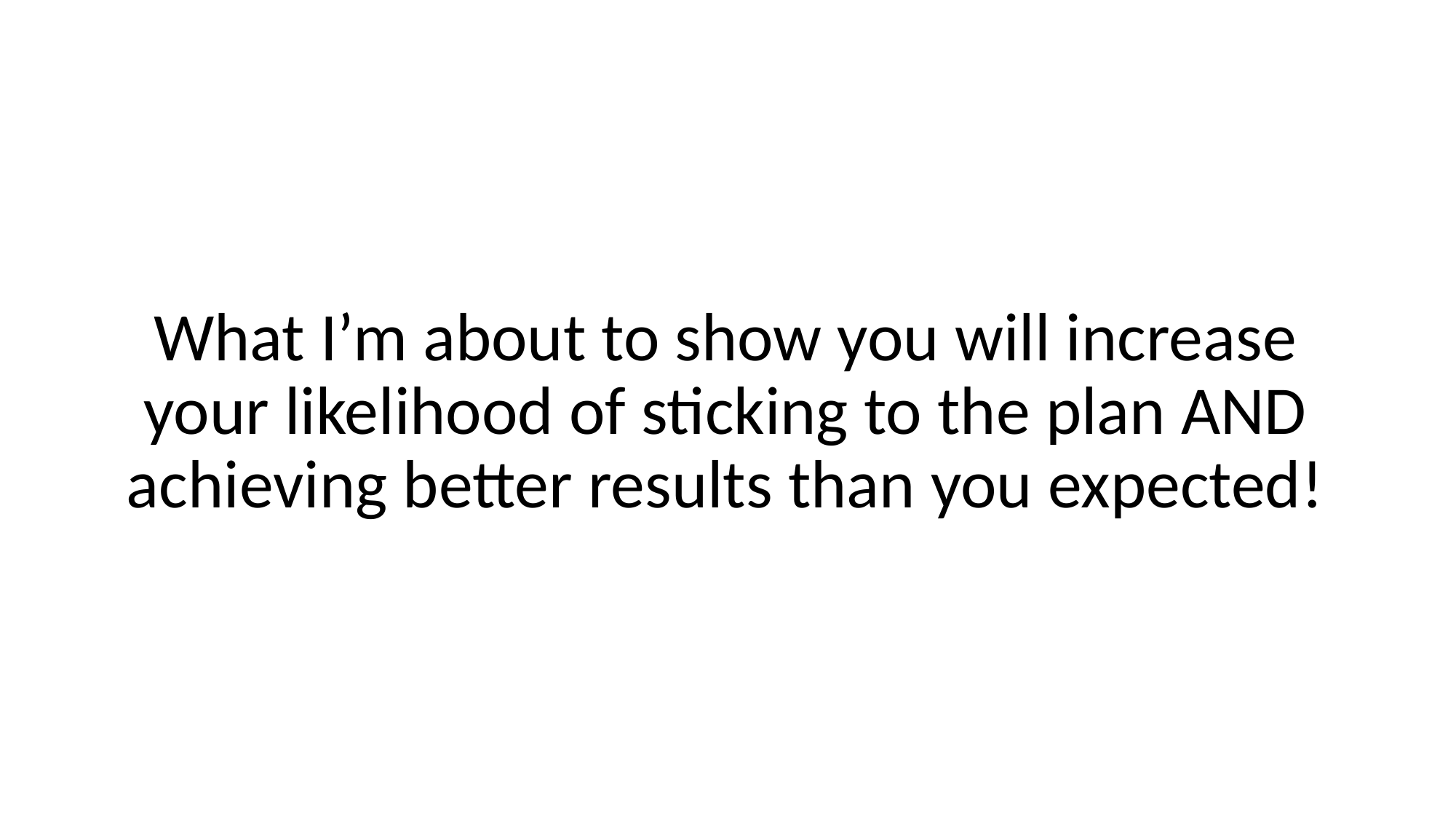

What I’m about to show you will increase your likelihood of sticking to the plan AND achieving better results than you expected!